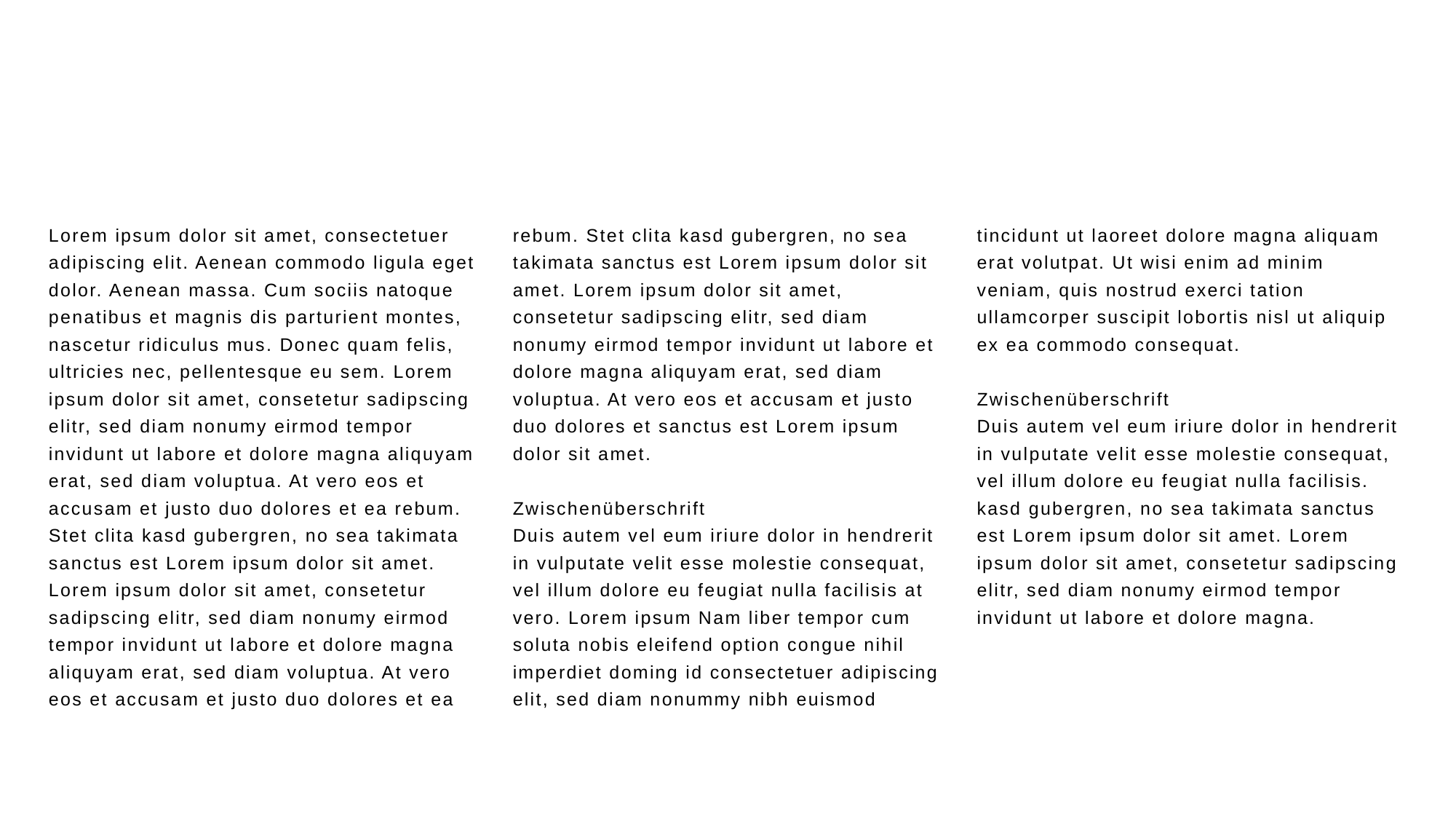

#
Lorem ipsum dolor sit amet, consectetuer adipiscing elit. Aenean commodo ligula eget dolor. Aenean massa. Cum sociis natoque penatibus et magnis dis parturient montes, nascetur ridiculus mus. Donec quam felis, ultricies nec, pellentesque eu sem. Lorem ipsum dolor sit amet, consetetur sadipscing elitr, sed diam nonumy eirmod tempor invidunt ut labore et dolore magna aliquyam erat, sed diam voluptua. At vero eos et accusam et justo duo dolores et ea rebum. Stet clita kasd gubergren, no sea takimata sanctus est Lorem ipsum dolor sit amet. Lorem ipsum dolor sit amet, consetetur sadipscing elitr, sed diam nonumy eirmod tempor invidunt ut labore et dolore magna aliquyam erat, sed diam voluptua. At vero eos et accusam et justo duo dolores et ea rebum. Stet clita kasd gubergren, no sea takimata sanctus est Lorem ipsum dolor sit amet. Lorem ipsum dolor sit amet, consetetur sadipscing elitr, sed diam nonumy eirmod tempor invidunt ut labore et dolore magna aliquyam erat, sed diam voluptua. At vero eos et accusam et justo duo dolores et sanctus est Lorem ipsum dolor sit amet.

Zwischenüberschrift
Duis autem vel eum iriure dolor in hendrerit in vulputate velit esse molestie consequat, vel illum dolore eu feugiat nulla facilisis at vero. Lorem ipsum Nam liber tempor cum soluta nobis eleifend option congue nihil imperdiet doming id consectetuer adipiscing elit, sed diam nonummy nibh euismod tincidunt ut laoreet dolore magna aliquam erat volutpat. Ut wisi enim ad minim veniam, quis nostrud exerci tation ullamcorper suscipit lobortis nisl ut aliquip ex ea commodo consequat.

Zwischenüberschrift
Duis autem vel eum iriure dolor in hendrerit in vulputate velit esse molestie consequat, vel illum dolore eu feugiat nulla facilisis. kasd gubergren, no sea takimata sanctus est Lorem ipsum dolor sit amet. Lorem ipsum dolor sit amet, consetetur sadipscing elitr, sed diam nonumy eirmod tempor invidunt ut labore et dolore magna.